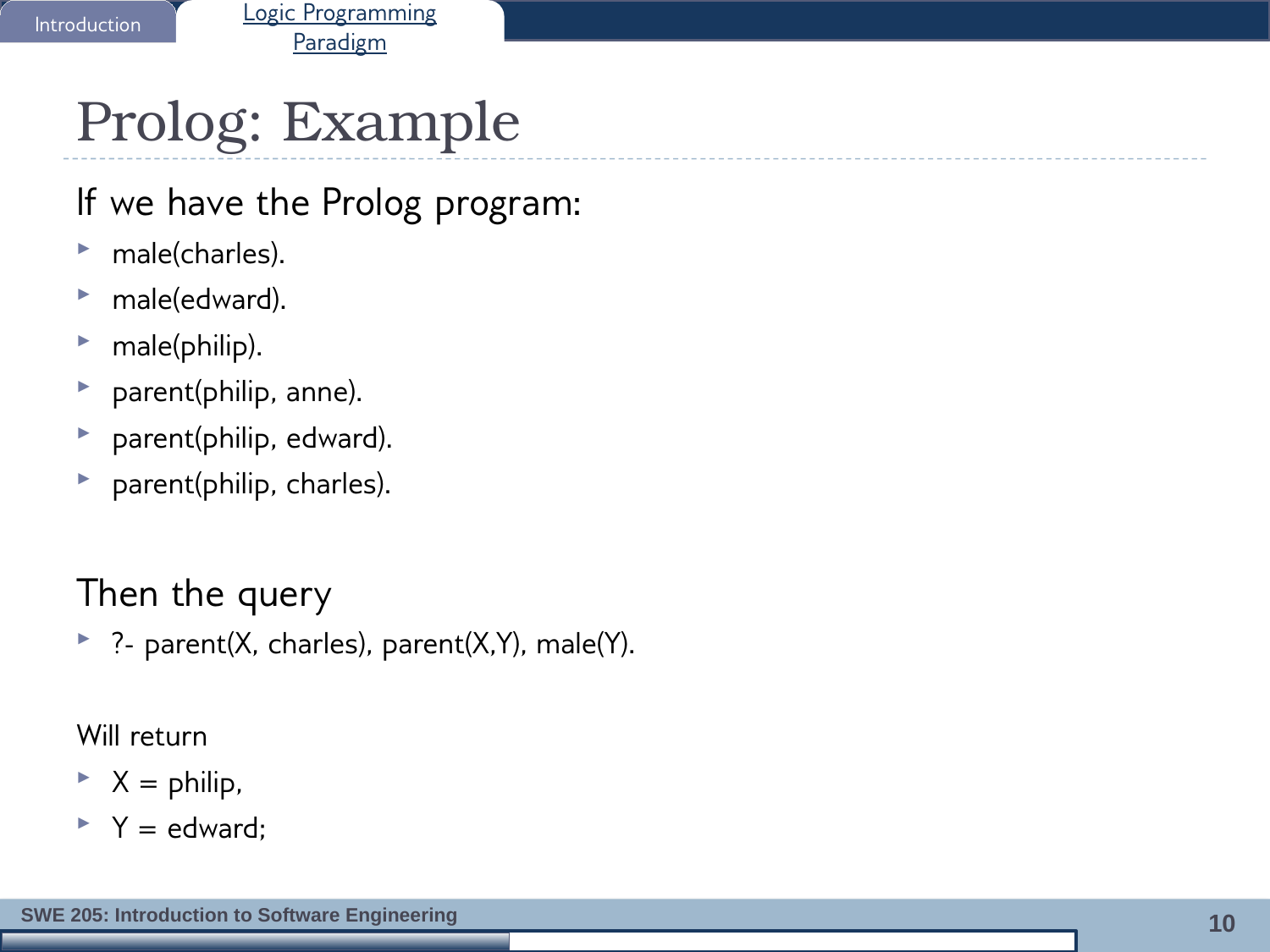

Introduction
Logic Programming Paradigm
# Prolog: Example
If we have the Prolog program:
male(charles).
male(edward).
male(philip).
parent(philip, anne).
parent(philip, edward).
parent(philip, charles).

Then the query
?- parent(X, charles), parent(X,Y), male(Y).

Will return
X = philip,
Y = edward;
10